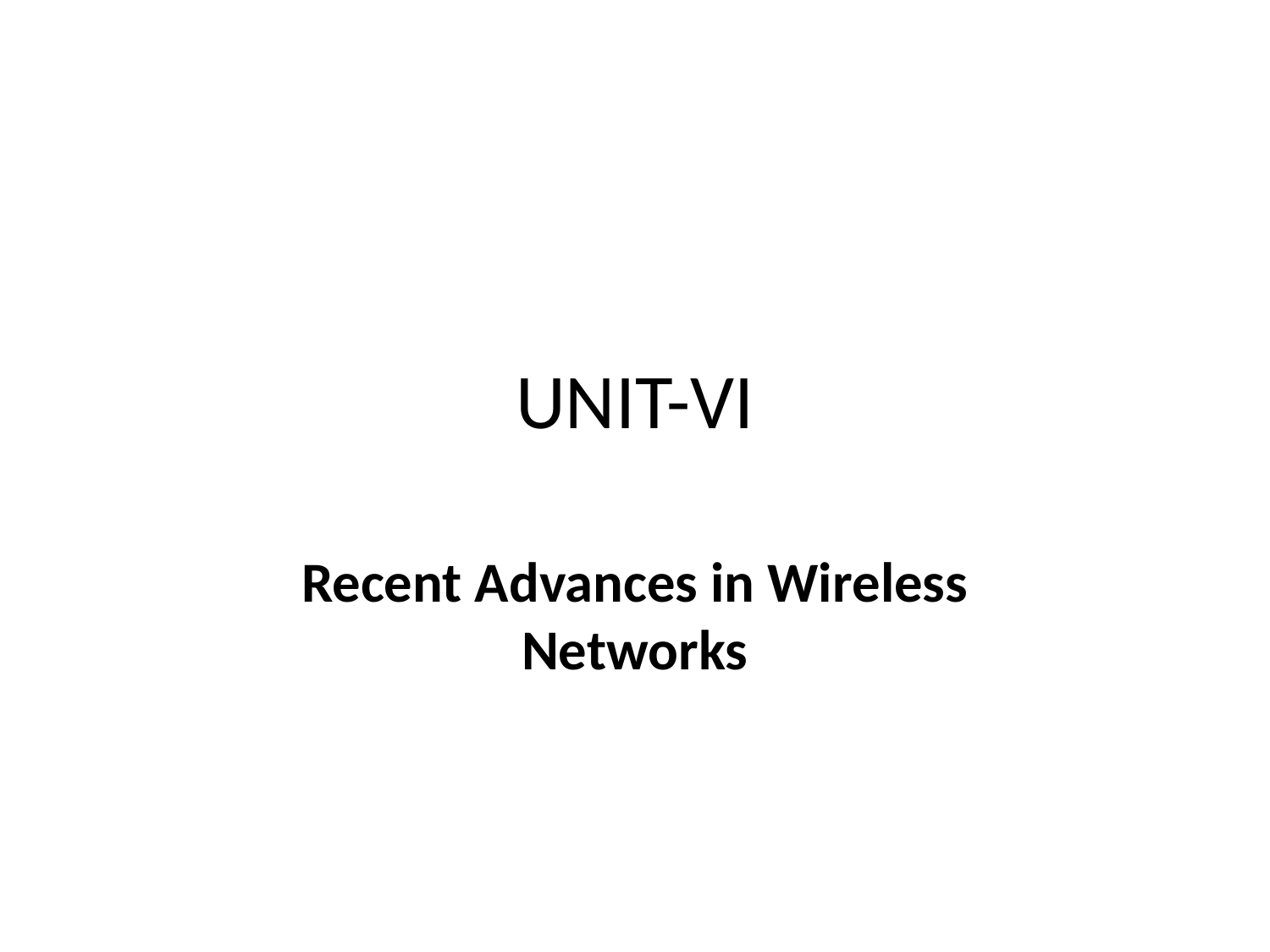

# UNIT-VI
Recent Advances in Wireless Networks